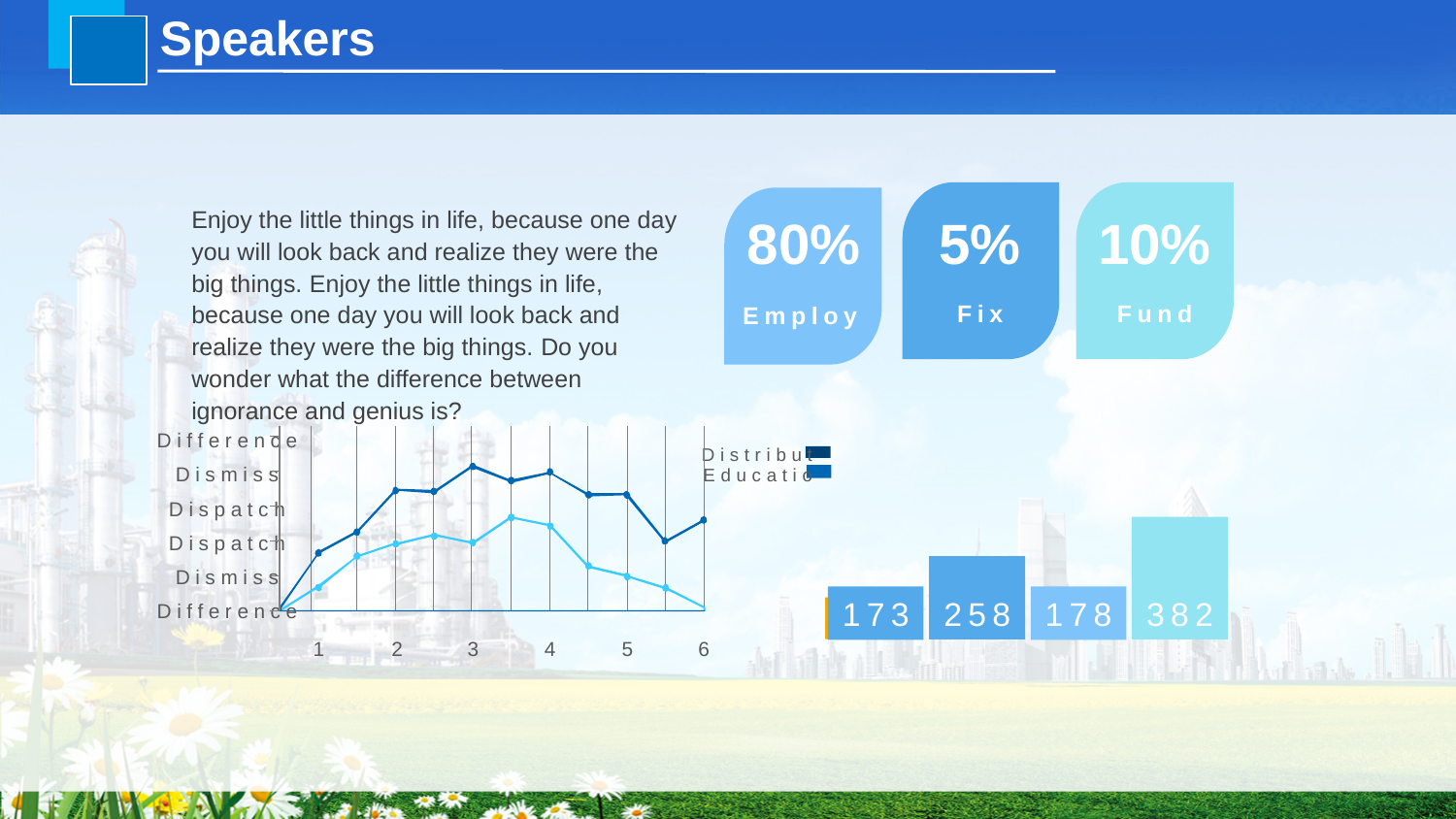

Speakers

5%
Fix

10%
Fund

80%
Employ
Enjoy the little things in life, because one day you will look back and realize they were the big things. Enjoy the little things in life, because one day you will look back and realize they were the big things. Do you wonder what the difference between ignorance and genius is?
Difference
Dismiss

Dispatch

Dispatch
Dismiss
Difference
1
2
3
4
5
6
Distribut

Educatio

382

258
173

178